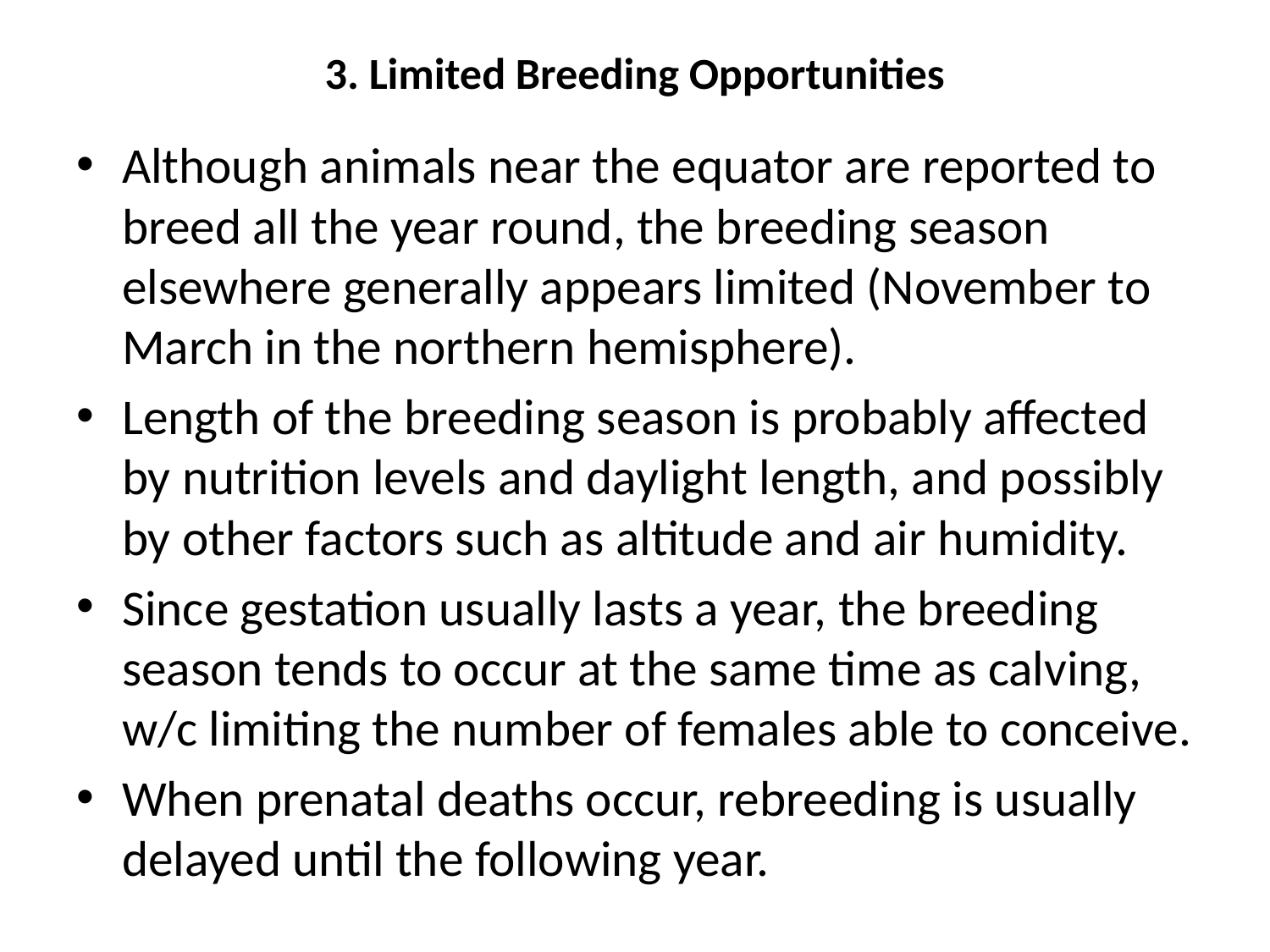

# 3. Limited Breeding Opportunities
Although animals near the equator are reported to breed all the year round, the breeding season elsewhere generally appears limited (November to March in the northern hemisphere).
Length of the breeding season is probably affected by nutrition levels and daylight length, and possibly by other factors such as altitude and air humidity.
Since gestation usually lasts a year, the breeding season tends to occur at the same time as calving, w/c limiting the number of females able to conceive.
When prenatal deaths occur, rebreeding is usually delayed until the following year.